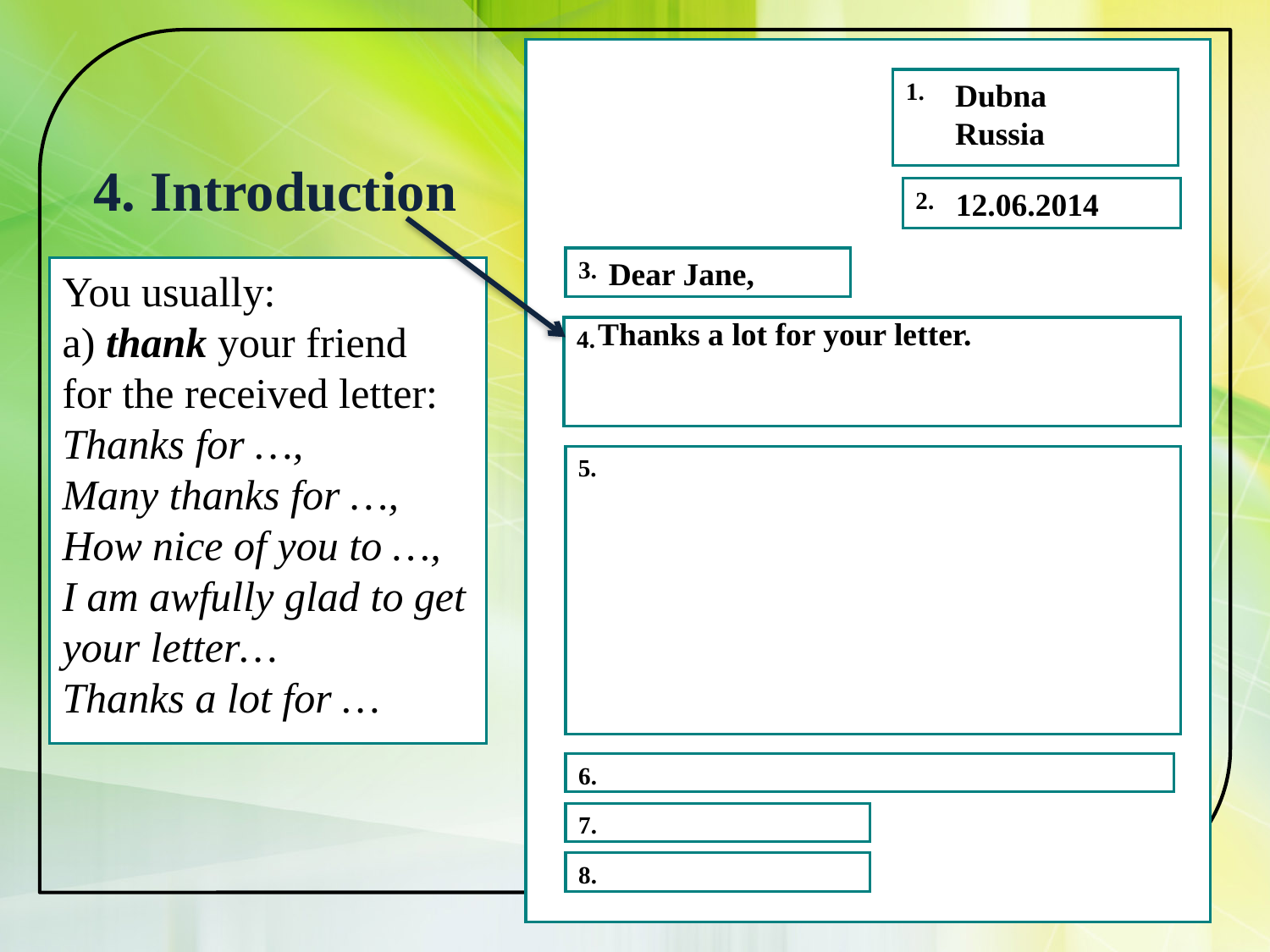

1.
2.
3.
4.
5.
6.
7.
8.
Dubna
Russia
4. Introduction
12.06.2014
Dear Jane,
You usually:
a) thank your friend  for the received letter:
Thanks for …,
Many thanks for …,
How nice of you to …,
I am awfully glad to get your letter…
Thanks a lot for …
Thanks a lot for your letter.